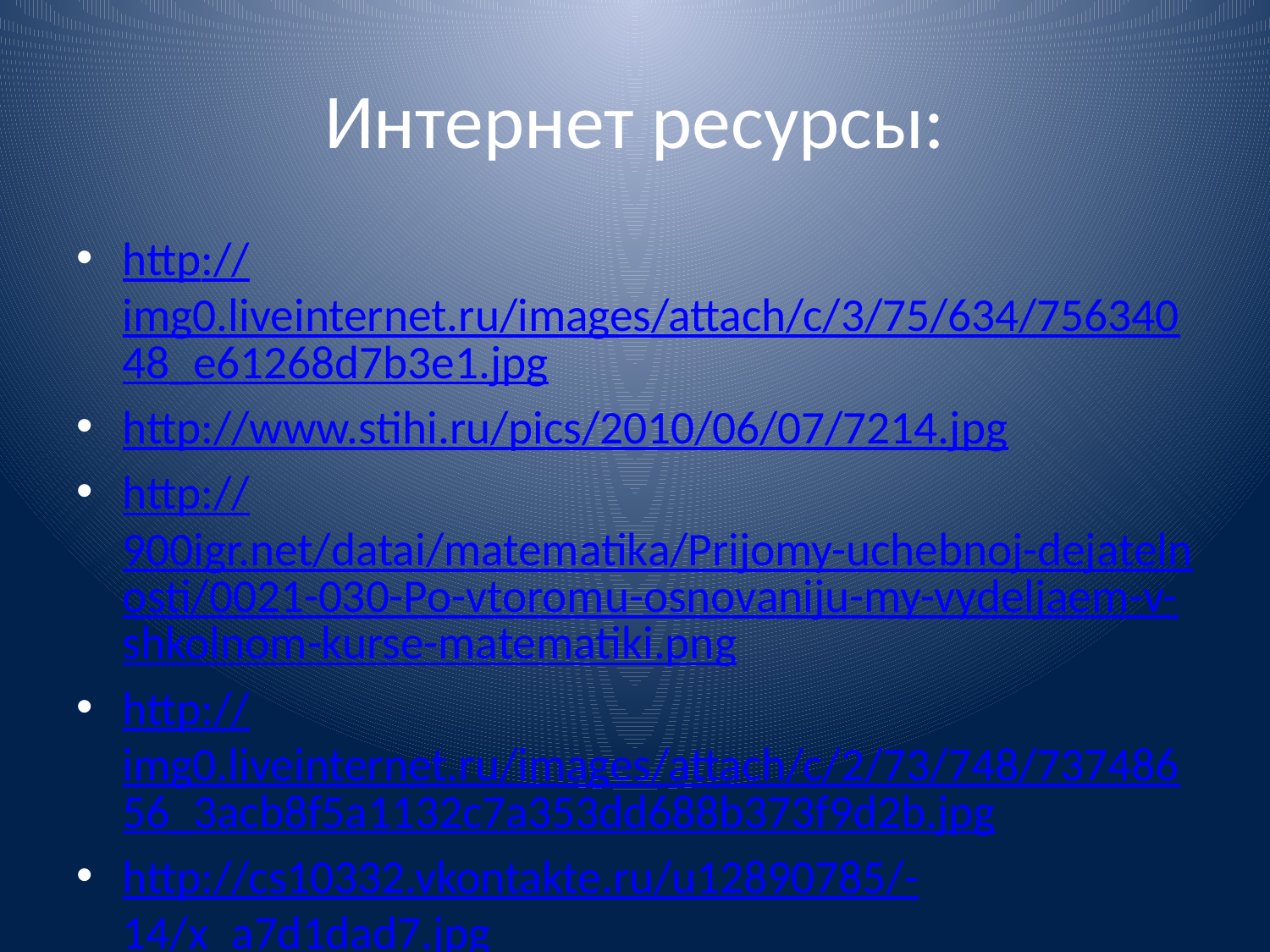

# Интернет ресурсы:
http://img0.liveinternet.ru/images/attach/c/3/75/634/75634048_e61268d7b3e1.jpg
http://www.stihi.ru/pics/2010/06/07/7214.jpg
http://900igr.net/datai/matematika/Prijomy-uchebnoj-dejatelnosti/0021-030-Po-vtoromu-osnovaniju-my-vydeljaem-v-shkolnom-kurse-matematiki.png
http://img0.liveinternet.ru/images/attach/c/2/73/748/73748656_3acb8f5a1132c7a353dd688b373f9d2b.jpg
http://cs10332.vkontakte.ru/u12890785/-14/x_a7d1dad7.jpg
http://www.stihi.ru/pics/2011/04/05/3394.jpg